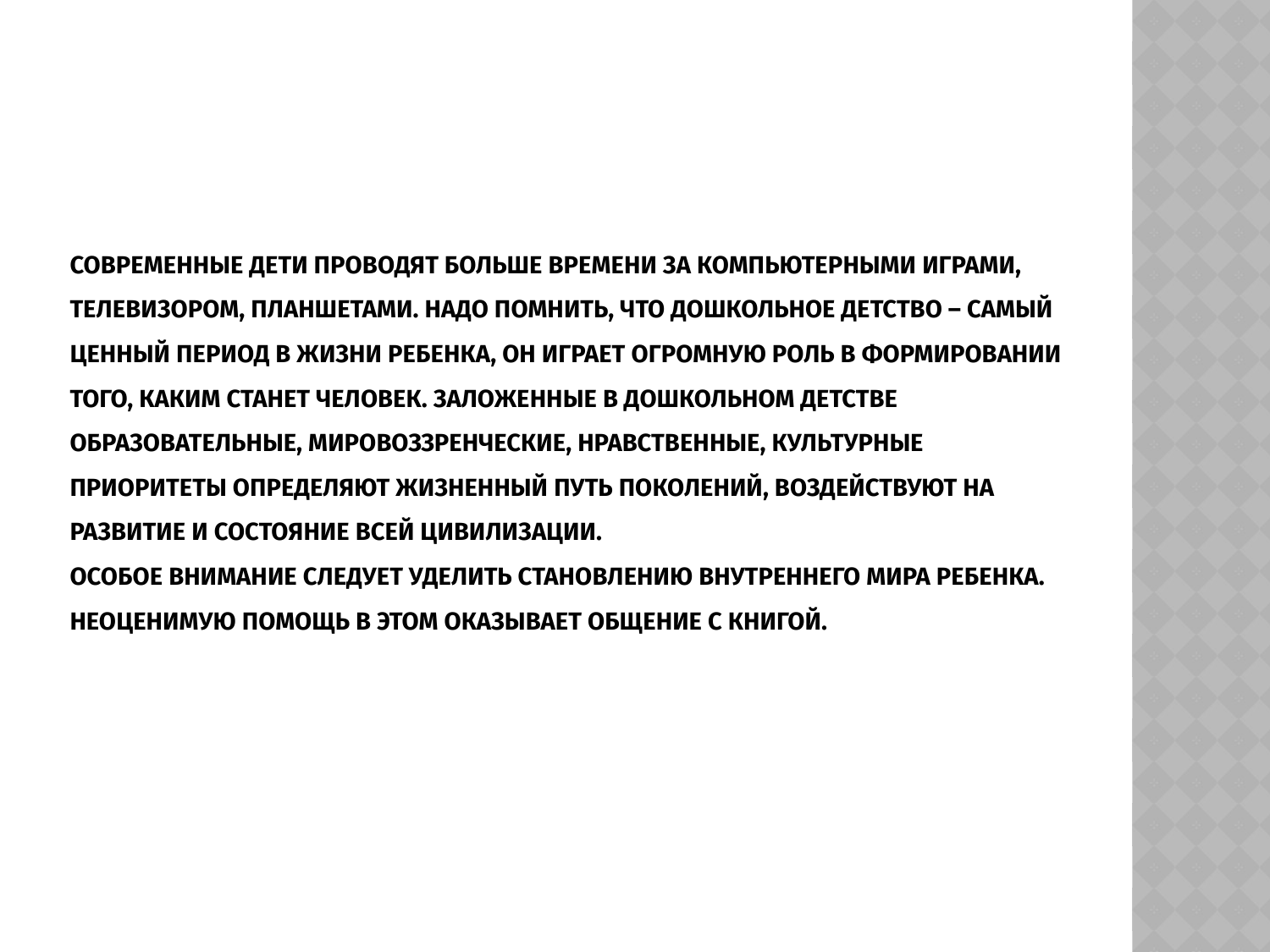

# Современные дети проводят больше времени за компьютерными играми, телевизором, планшетами. Надо помнить, что дошкольное детство – самый ценный период в жизни ребенка, он играет огромную роль в формировании того, каким станет человек. Заложенные в дошкольном детстве образовательные, мировоззренческие, нравственные, культурные приоритеты определяют жизненный путь поколений, воздействуют на развитие и состояние всей цивилизации. Особое внимание следует уделить становлению внутреннего мира ребенка. Неоценимую помощь в этом оказывает общение с книгой.